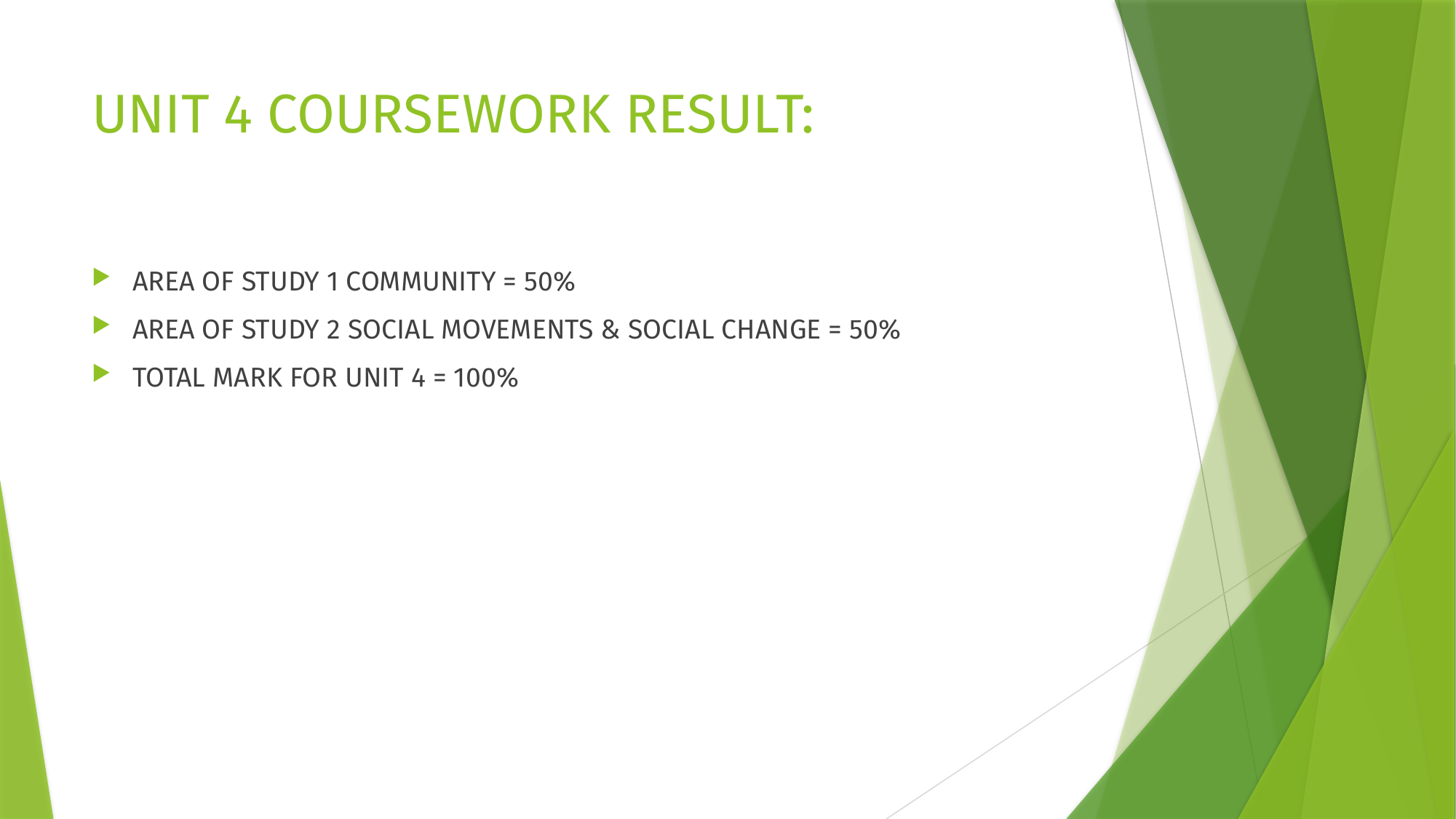

# UNIT 4 COURSEWORK RESULT:
AREA OF STUDY 1 COMMUNITY = 50%
AREA OF STUDY 2 SOCIAL MOVEMENTS & SOCIAL CHANGE = 50%
TOTAL MARK FOR UNIT 4 = 100%